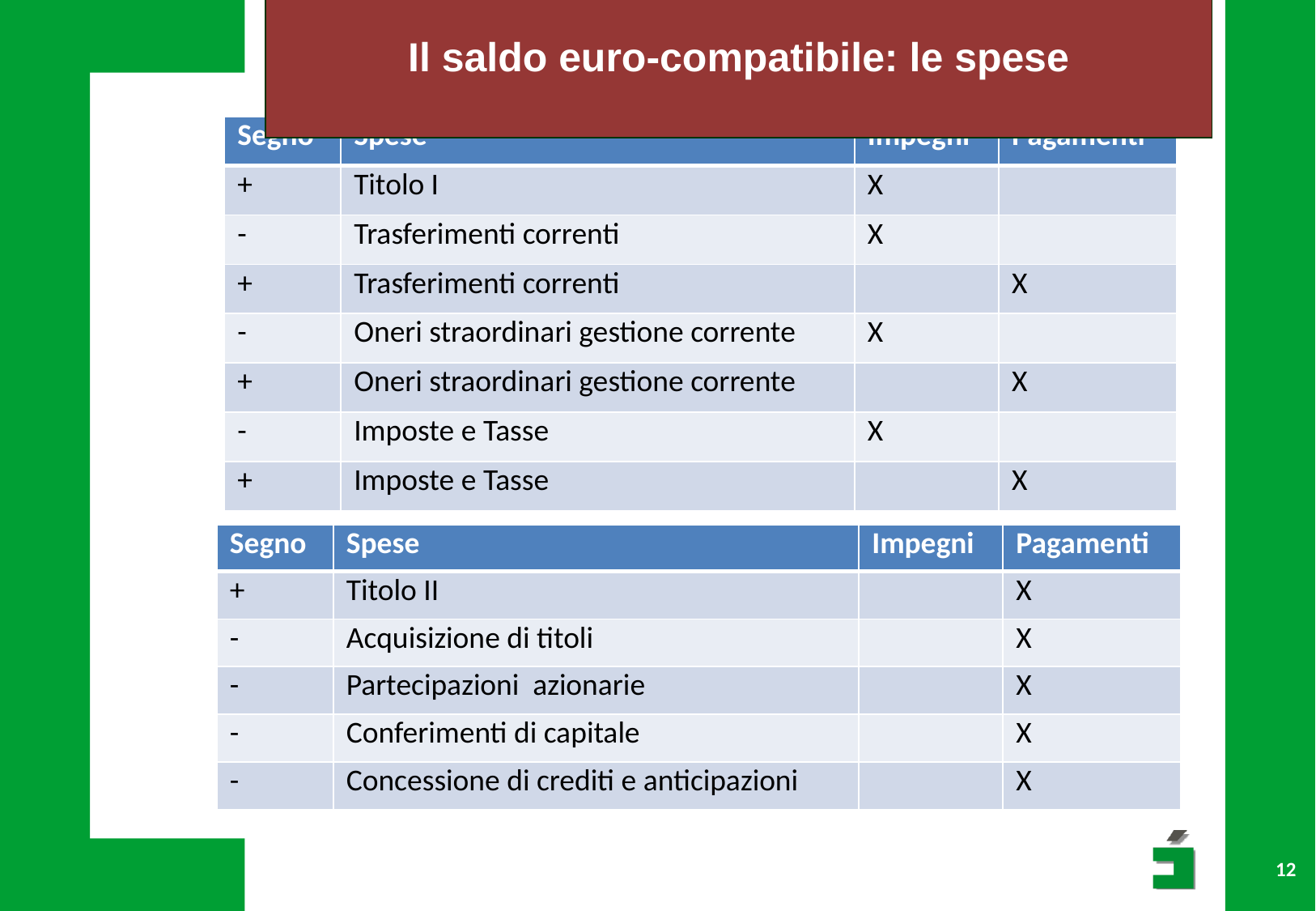

# Il saldo euro-compatibile: le spese
| Segno | Spese | Impegni | Pagamenti |
| --- | --- | --- | --- |
| + | Titolo I | X |  |
| - | Trasferimenti correnti | X |  |
| + | Trasferimenti correnti |  | X |
| - | Oneri straordinari gestione corrente | X |  |
| + | Oneri straordinari gestione corrente |  | X |
| - | Imposte e Tasse | X |  |
| + | Imposte e Tasse |  | X |
| Segno | Spese | Impegni | Pagamenti |
| --- | --- | --- | --- |
| + | Titolo II |  | X |
| - | Acquisizione di titoli |  | X |
| - | Partecipazioni azionarie |  | X |
| - | Conferimenti di capitale |  | X |
| - | Concessione di crediti e anticipazioni |  | X |
12